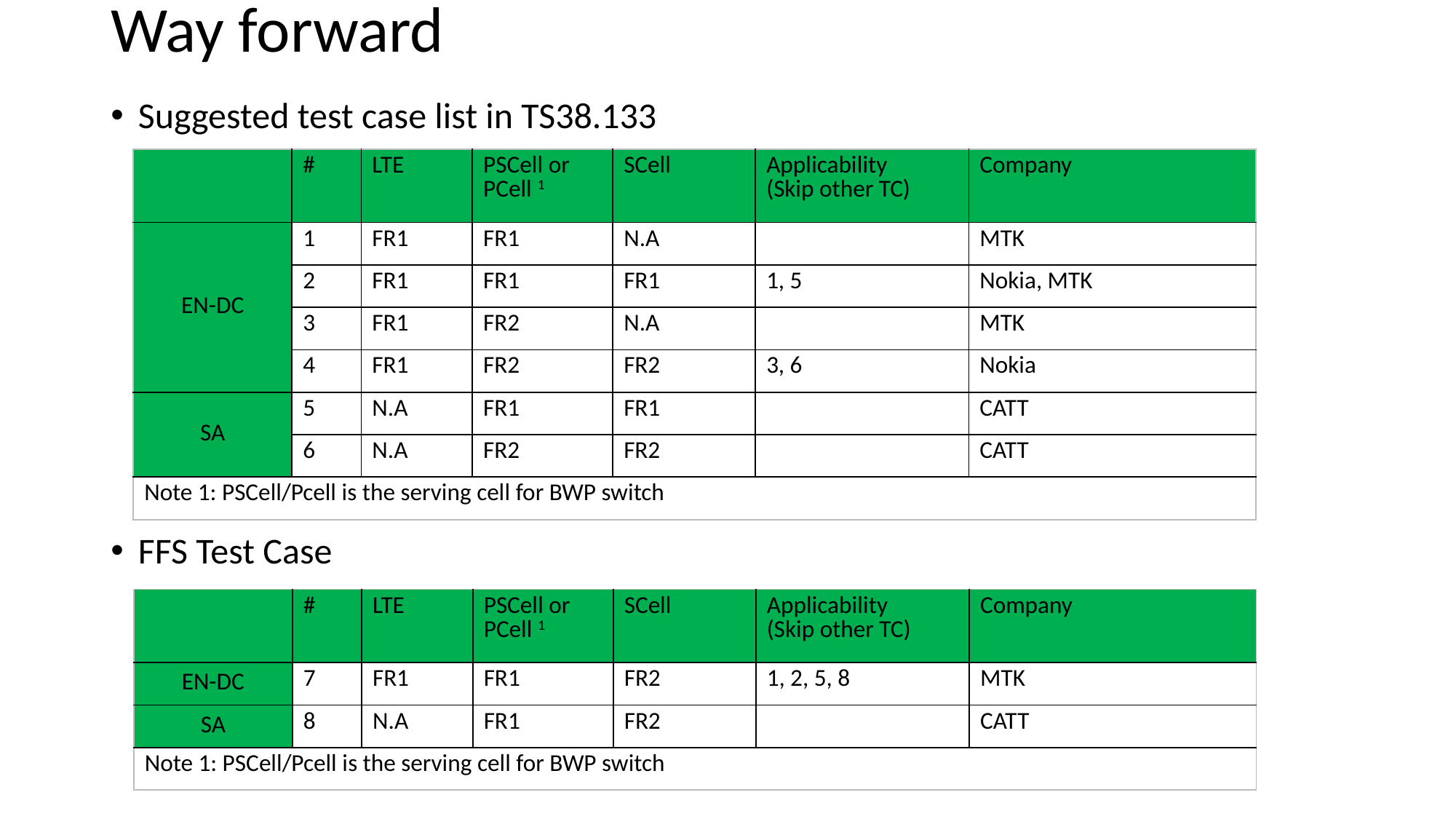

# Way forward
Suggested test case list in TS38.133

FFS Test Case

|  | # | LTE | PSCell or PCell 1 | SCell | Applicability (Skip other TC) | Company |
| --- | --- | --- | --- | --- | --- | --- |
| EN-DC | 1 | FR1 | FR1 | N.A |  | MTK |
|  | 2 | FR1 | FR1 | FR1 | 1, 5 | Nokia, MTK |
|  | 3 | FR1 | FR2 | N.A |  | MTK |
|  | 4 | FR1 | FR2 | FR2 | 3, 6 | Nokia |
| SA | 5 | N.A | FR1 | FR1 |  | CATT |
|  | 6 | N.A | FR2 | FR2 |  | CATT |
| Note 1: PSCell/Pcell is the serving cell for BWP switch |  |  |  |  |  |  |
|  | # | LTE | PSCell or PCell 1 | SCell | Applicability (Skip other TC) | Company |
| --- | --- | --- | --- | --- | --- | --- |
| EN-DC | 7 | FR1 | FR1 | FR2 | 1, 2, 5, 8 | MTK |
| SA | 8 | N.A | FR1 | FR2 |  | CATT |
| Note 1: PSCell/Pcell is the serving cell for BWP switch |  |  |  |  |  |  |